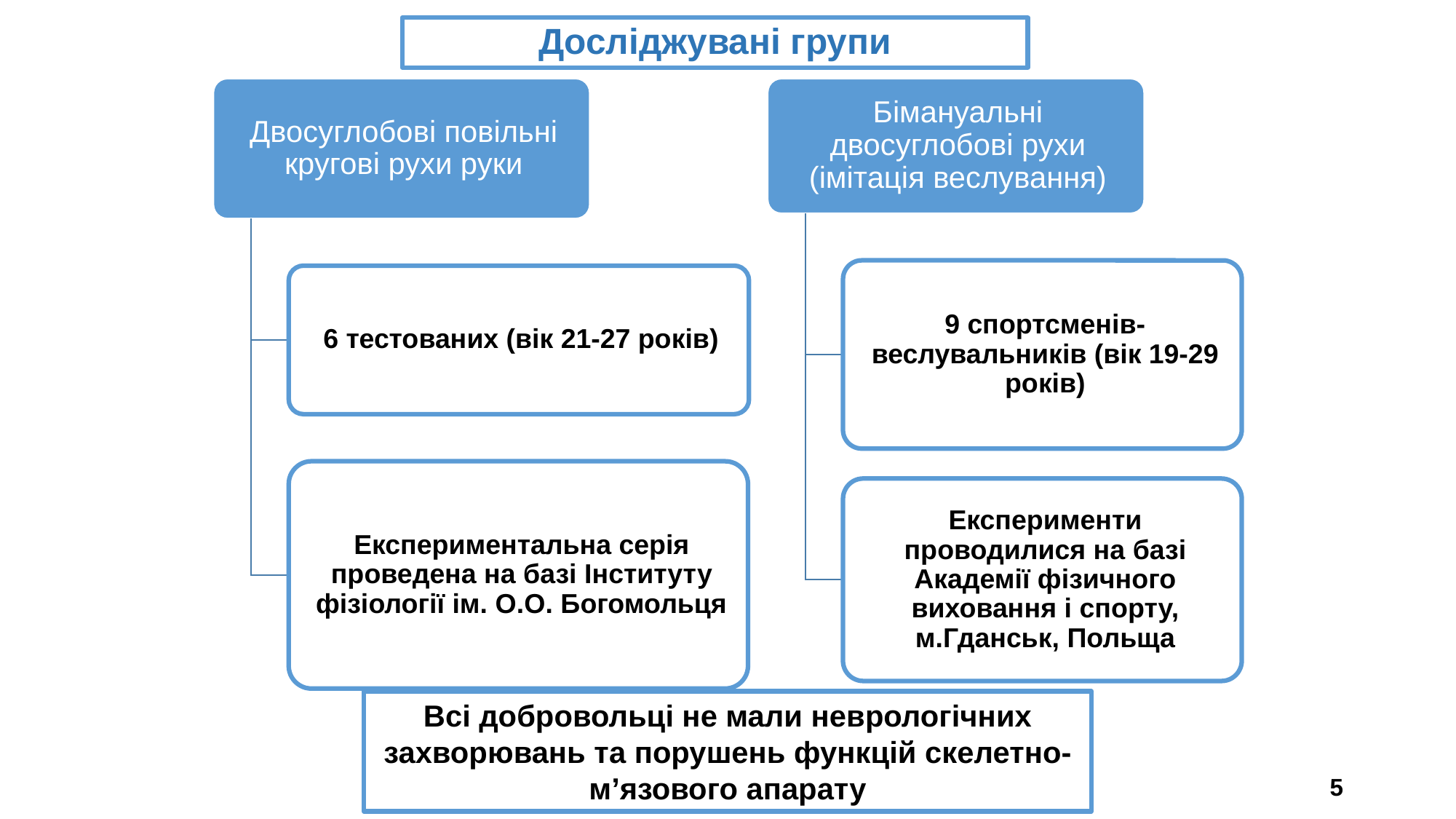

# Досліджувані групи
Двосуглобові повільні кругові рухи руки
6 тестованих (вік 21-27 років)
Експериментальна серія проведена на базі Інституту фізіології ім. О.О. Богомольця
Бімануальні двосуглобові рухи (імітація веслування)
9 спортсменів-веслувальників (вік 19-29 років)
Експерименти проводилися на базі Академії фізичного виховання і спорту, м.Гданськ, Польща
Всі добровольці не мали неврологічних захворювань та порушень функцій скелетно-м’язового апарату

5